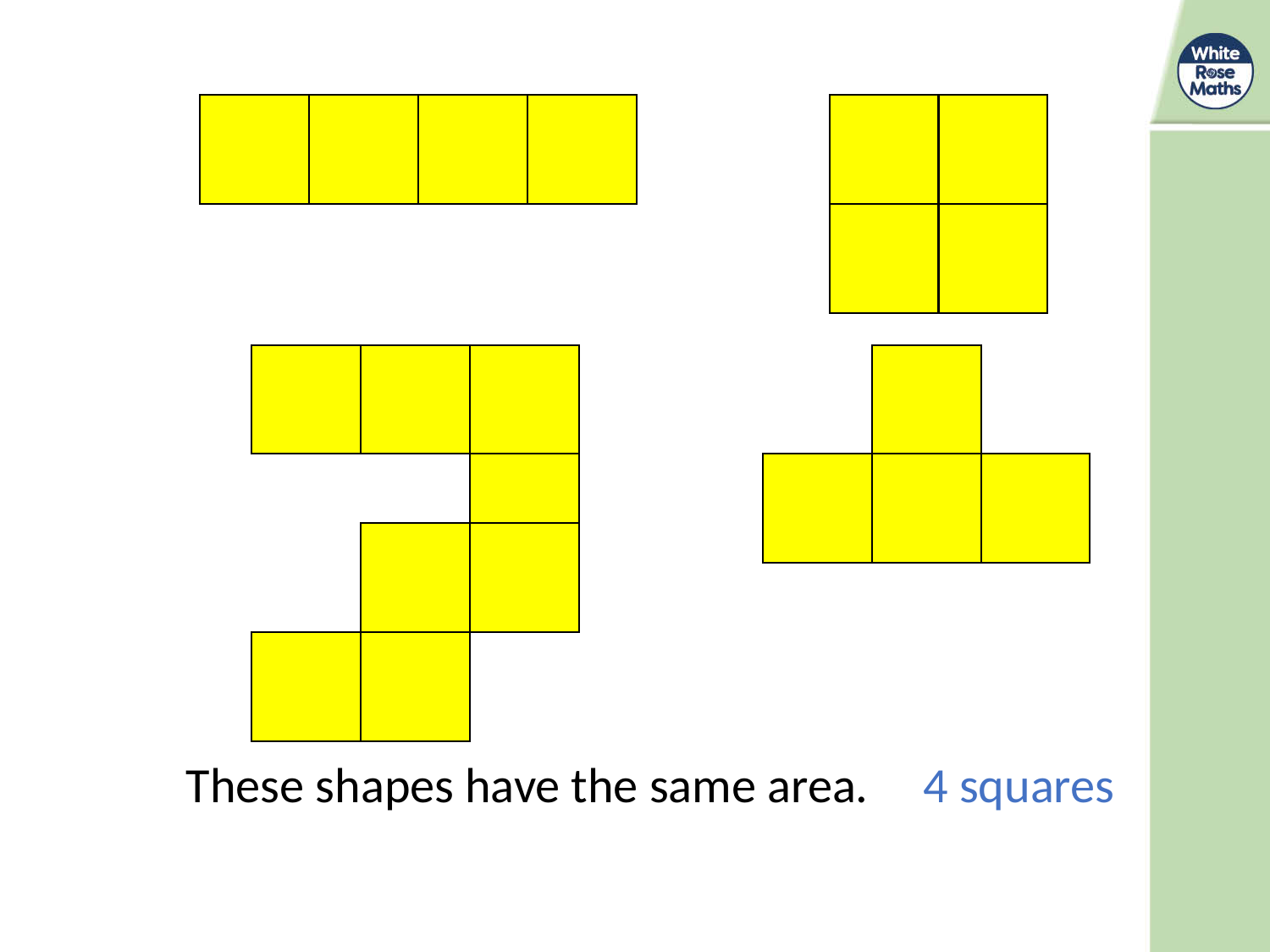

These shapes have the same area.
4 squares